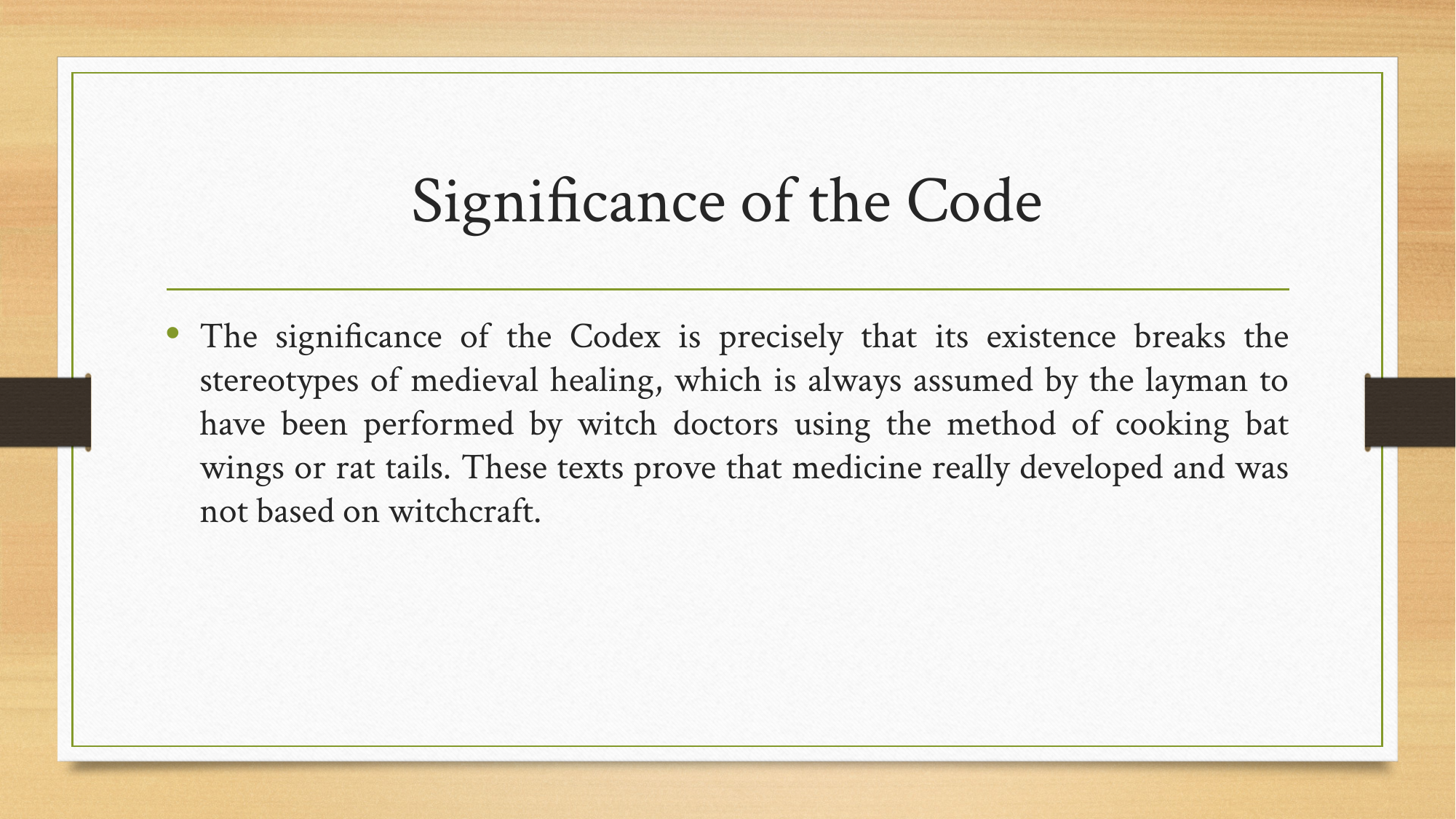

# Significance of the Code
The significance of the Codex is precisely that its existence breaks the stereotypes of medieval healing, which is always assumed by the layman to have been performed by witch doctors using the method of cooking bat wings or rat tails. These texts prove that medicine really developed and was not based on witchcraft.